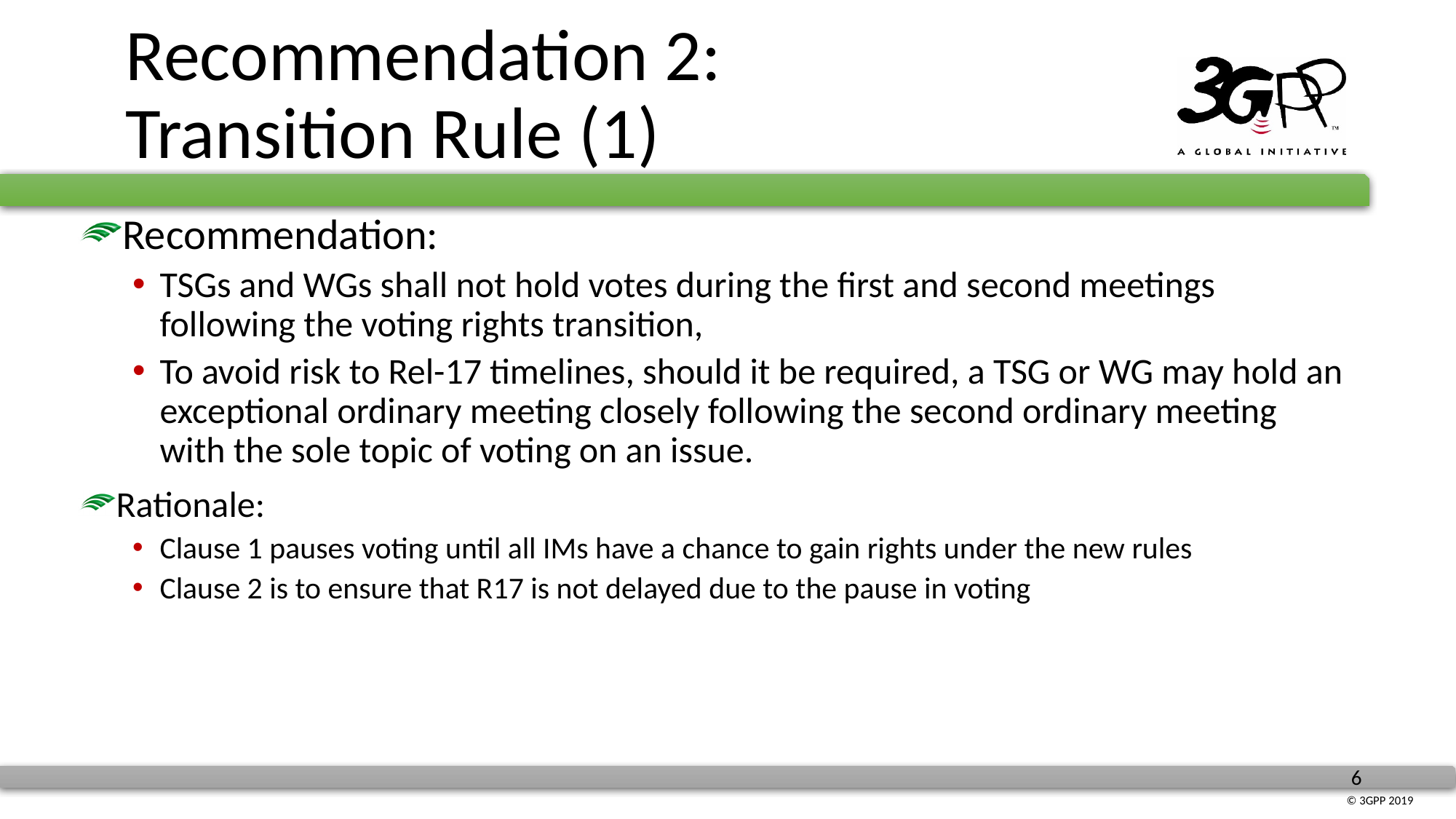

# Recommendation 2: Transition Rule (1)
Recommendation:
TSGs and WGs shall not hold votes during the first and second meetings following the voting rights transition,
To avoid risk to Rel-17 timelines, should it be required, a TSG or WG may hold an exceptional ordinary meeting closely following the second ordinary meeting with the sole topic of voting on an issue.
Rationale:
Clause 1 pauses voting until all IMs have a chance to gain rights under the new rules
Clause 2 is to ensure that R17 is not delayed due to the pause in voting